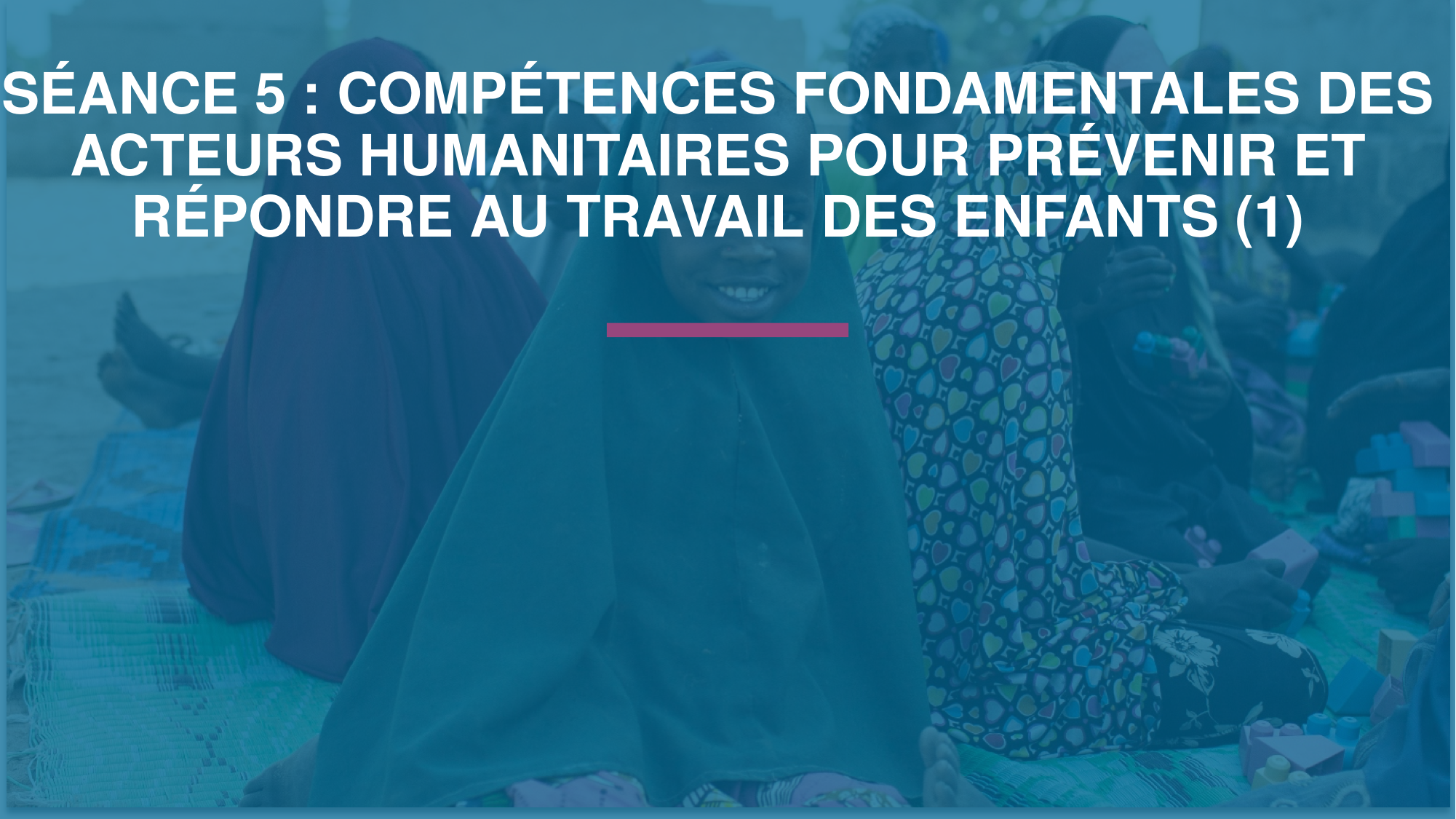

SÉANCE 5 : COMPÉTENCES FONDAMENTALES DES ACTEURS HUMANITAIRES POUR PRÉVENIR ET RÉPONDRE AU TRAVAIL DES ENFANTS (1)